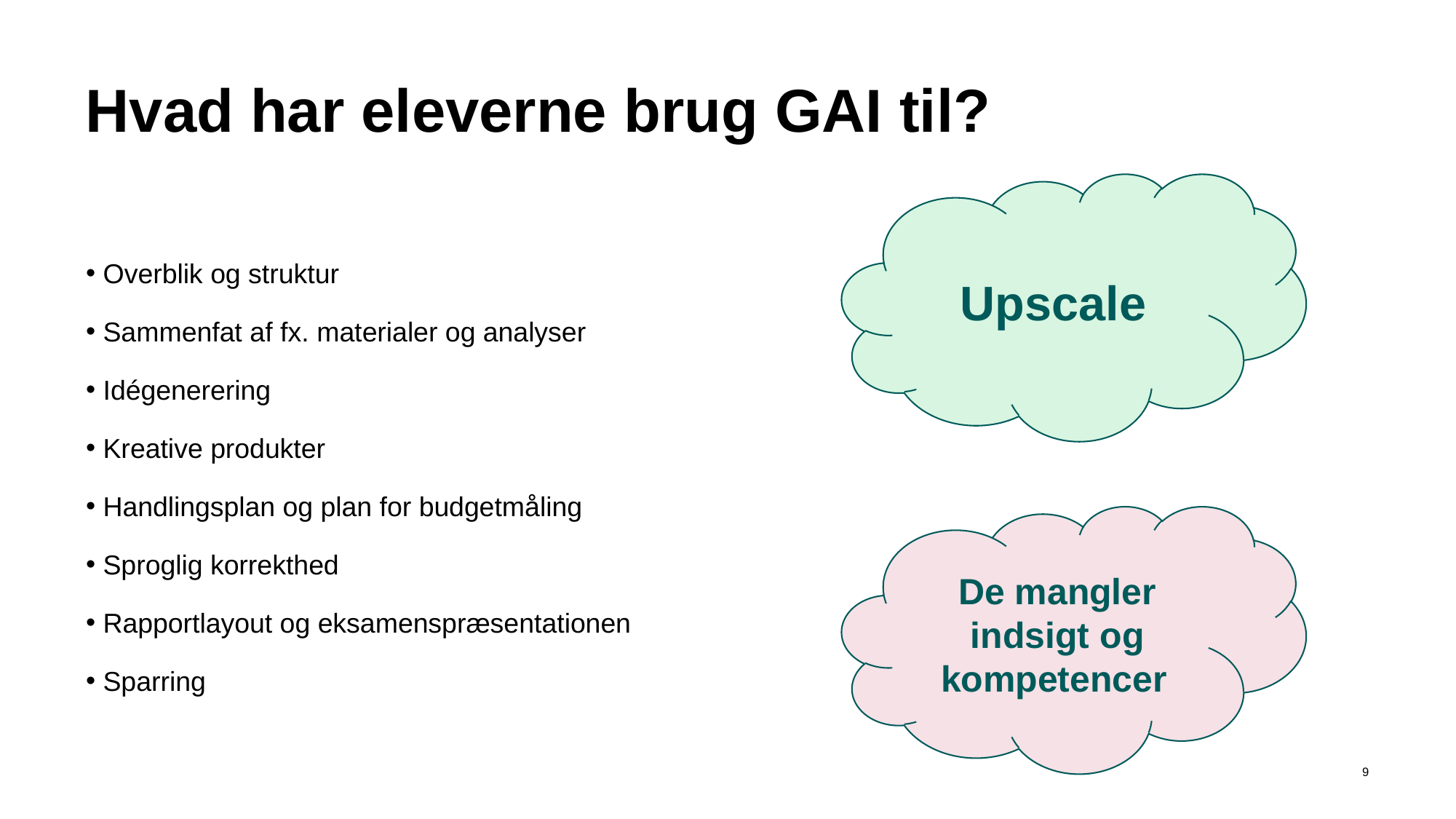

# Hvad har eleverne brug GAI til?
Upscale
Overblik og struktur
Sammenfat af fx. materialer og analyser
Idégenerering
Kreative produkter
Handlingsplan og plan for budgetmåling
Sproglig korrekthed
Rapportlayout og eksamenspræsentationen
Sparring
De mangler indsigt og kompetencer
9